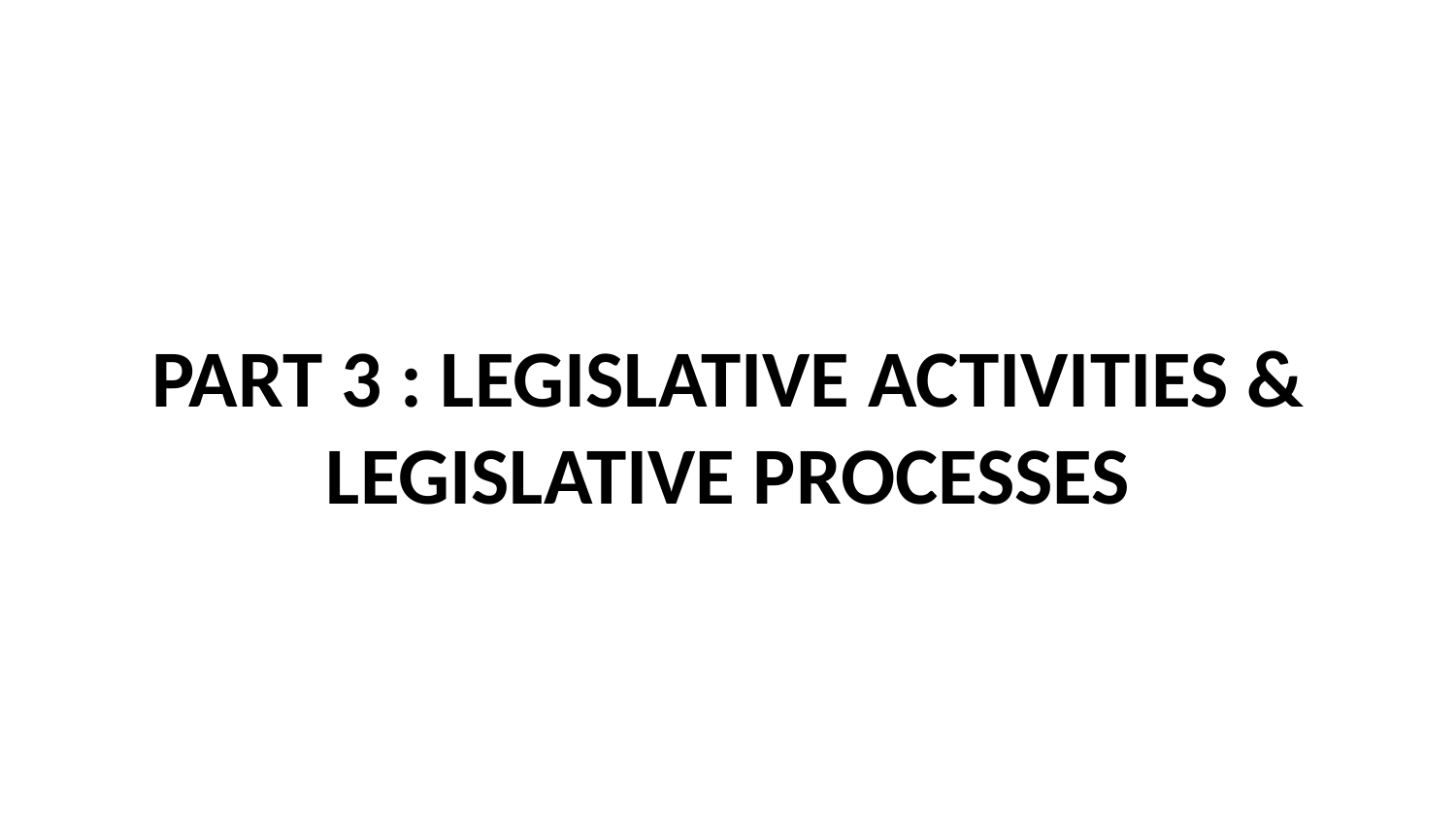

Part 3 : Legislative ACTIVITIES & legislative processes